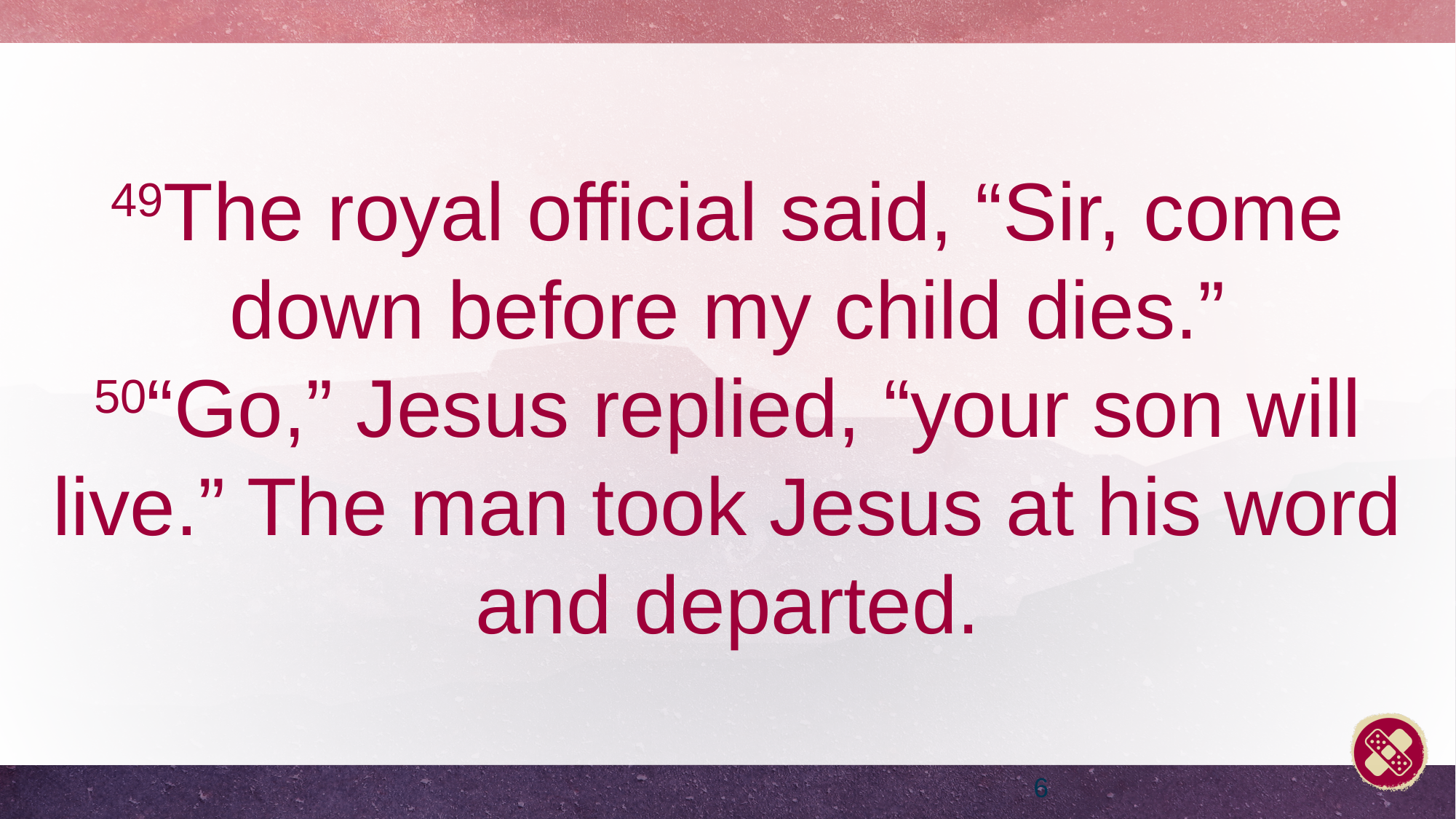

49The royal official said, “Sir, come down before my child dies.”
50“Go,” Jesus replied, “your son will live.” The man took Jesus at his word and departed.
6